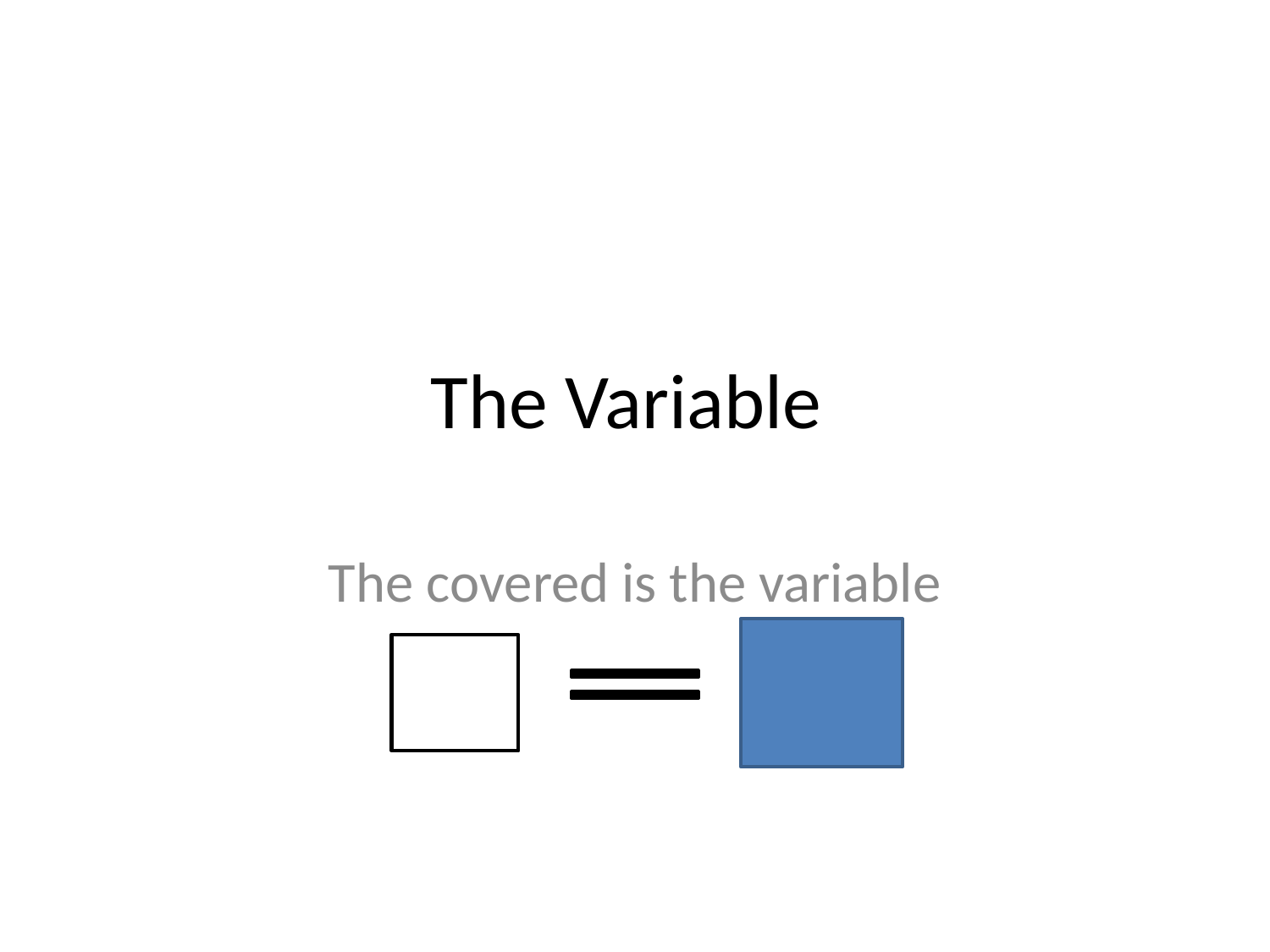

# The Variable
The covered is the variable